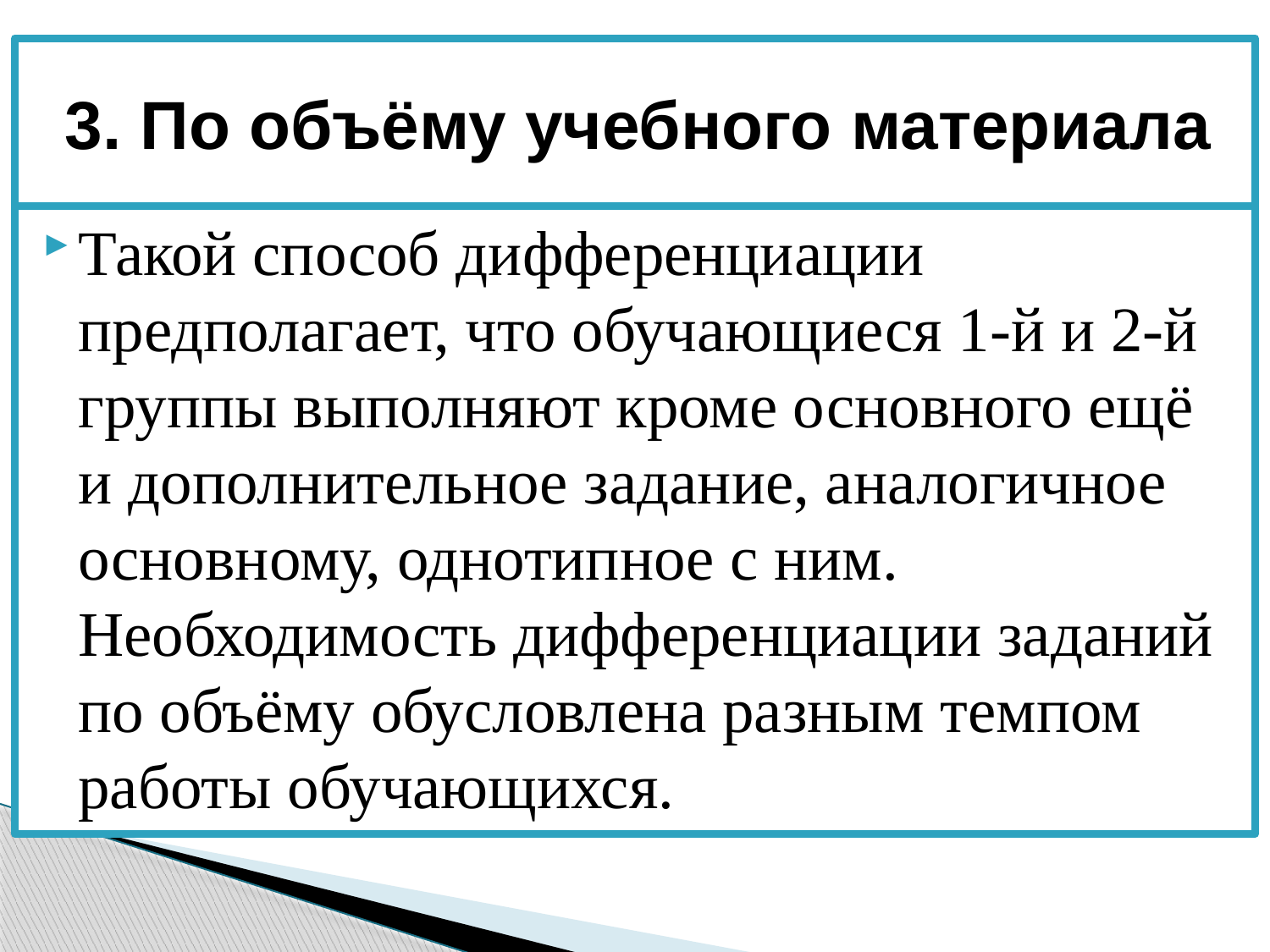

# 3. По объёму учебного материала
Такой способ дифференциации предполагает, что обучающиеся 1-й и 2-й группы выполняют кроме основного ещё и дополнительное задание, аналогичное основному, однотипное с ним. 
Необходимость дифференциации заданий по объёму обусловлена разным темпом работы обучающихся.